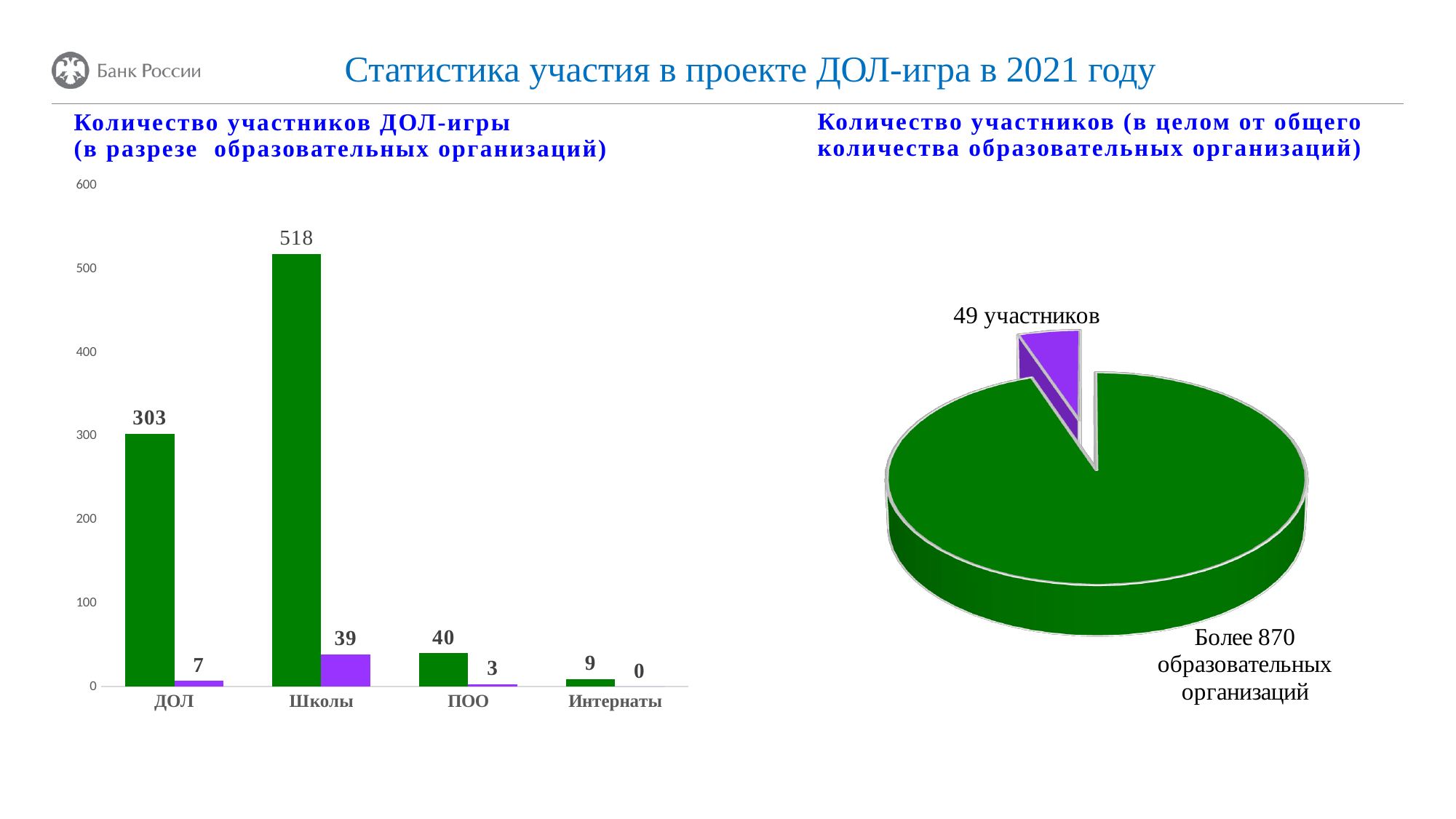

Статистика участия в проекте ДОЛ-игра в 2021 году
Количество участников (в целом от общего количества образовательных организаций)
Количество участников ДОЛ-игры
(в разрезе  образовательных организаций)

### Chart

| Category |  |  |
|---|---|---|
| ДОЛ | 303.0 | 7.0 |
| Школы | 518.0 | 39.0 |
| ПОО | 40.0 | 3.0 |
| Интернаты | 9.0 | 0.0 |

[unsupported chart]